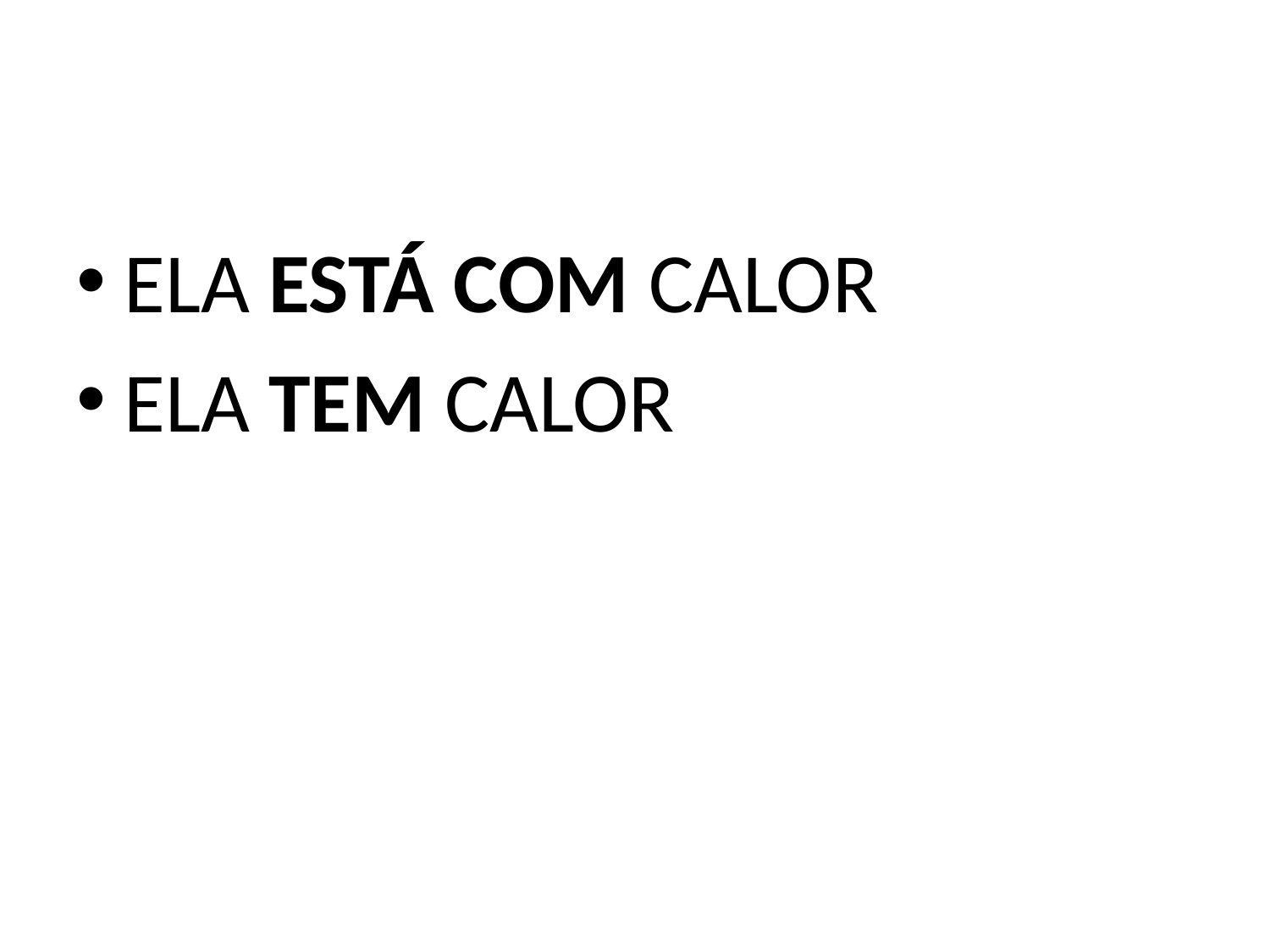

#
ELA ESTÁ COM CALOR
ELA TEM CALOR